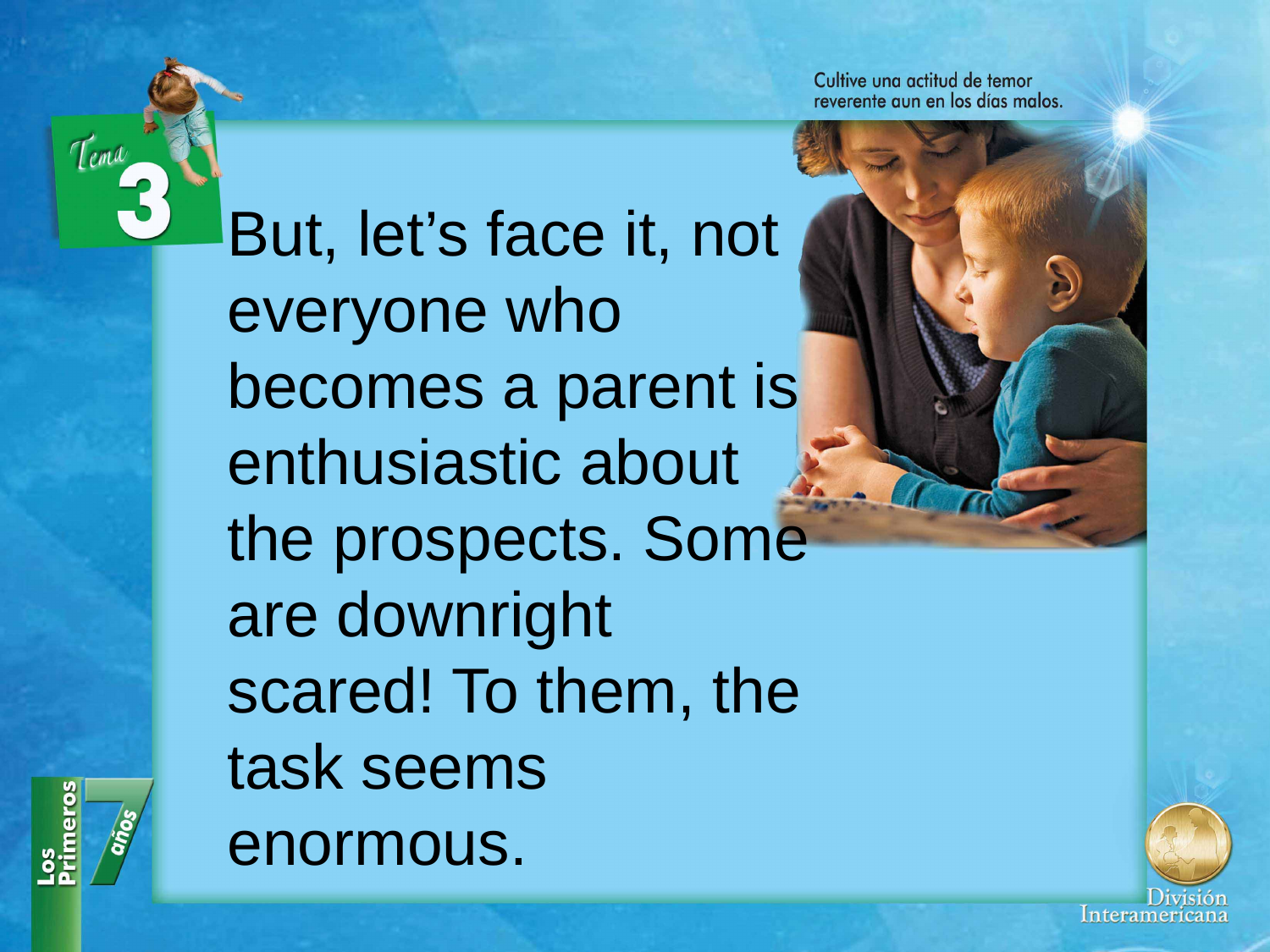

But, let’s face it, not everyone who becomes a parent is enthusiastic about the prospects. Some are downright scared! To them, the task seems enormous.